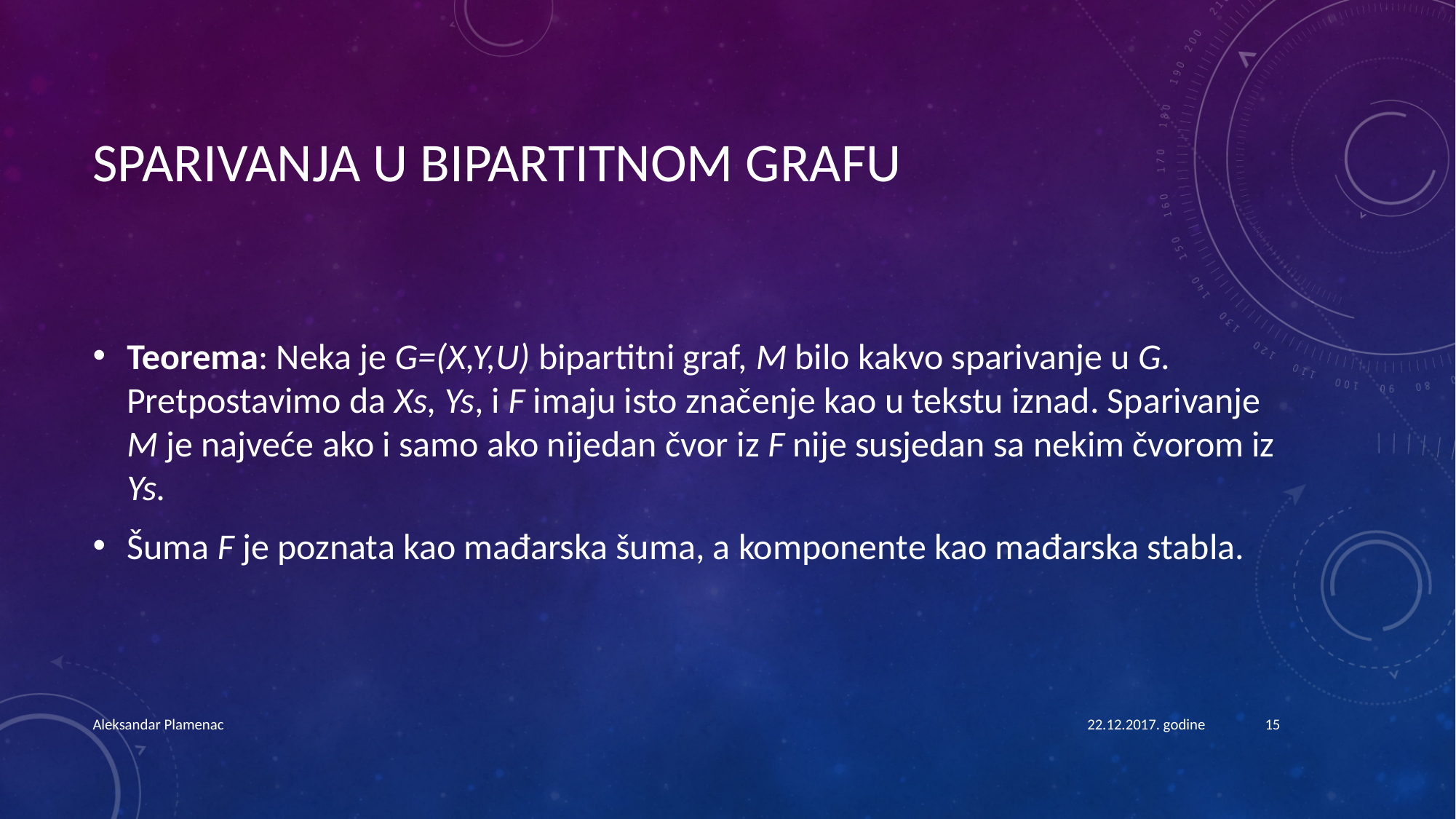

# SPARIVANJA U BIPARTITNOM GRAFU
Teorema: Neka je G=(X,Y,U) bipartitni graf, M bilo kakvo sparivanje u G. Pretpostavimo da Xs, Ys, i F imaju isto značenje kao u tekstu iznad. Sparivanje M je najveće ako i samo ako nijedan čvor iz F nije susjedan sa nekim čvorom iz Ys.
Šuma F je poznata kao mađarska šuma, a komponente kao mađarska stabla.

Aleksandar Plamenac
22.12.2017. godine
15